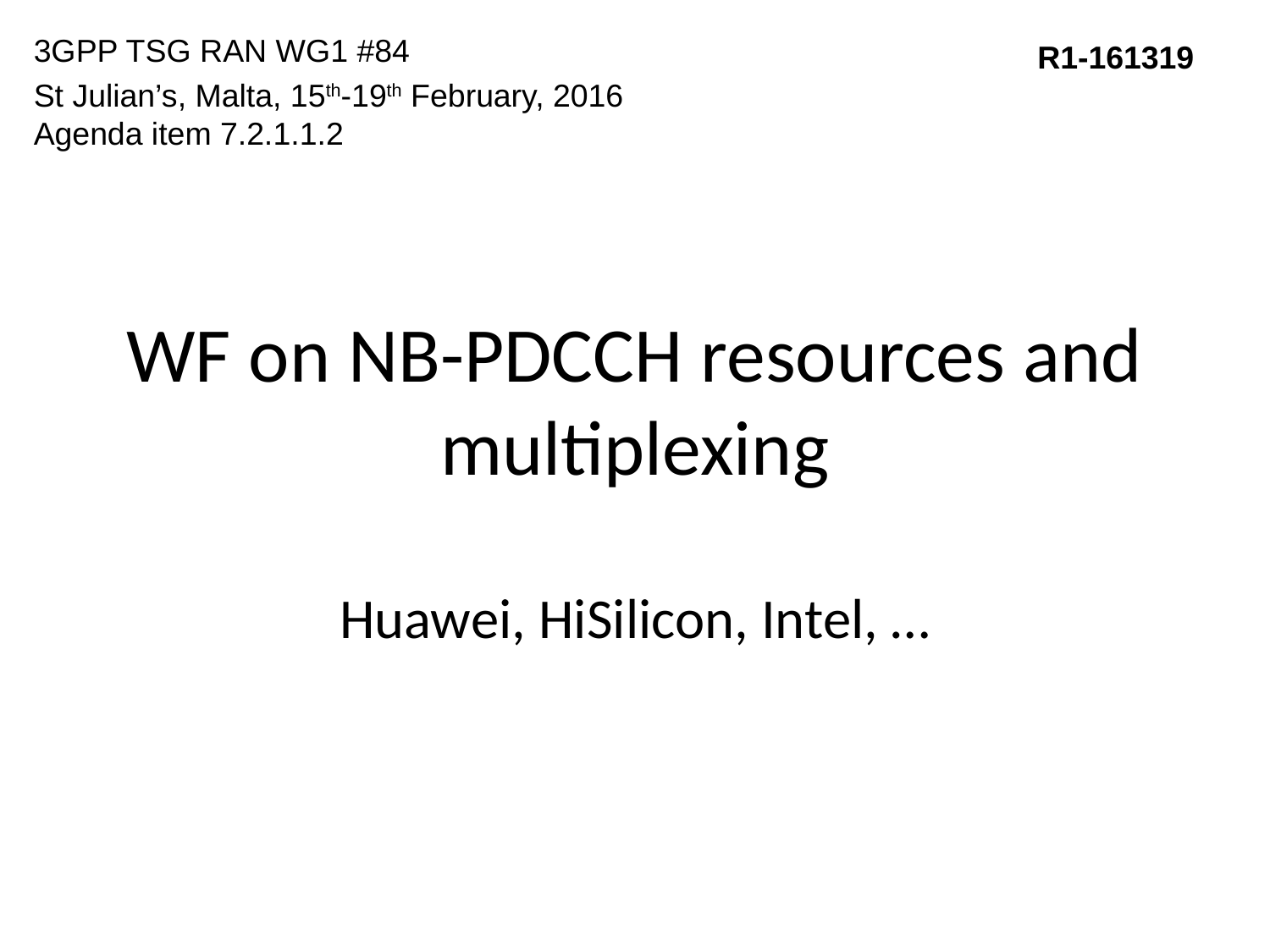

3GPP TSG RAN WG1 #84
St Julian’s, Malta, 15th-19th February, 2016
Agenda item 7.2.1.1.2
R1-161319
# WF on NB-PDCCH resources and multiplexing
Huawei, HiSilicon, Intel, …